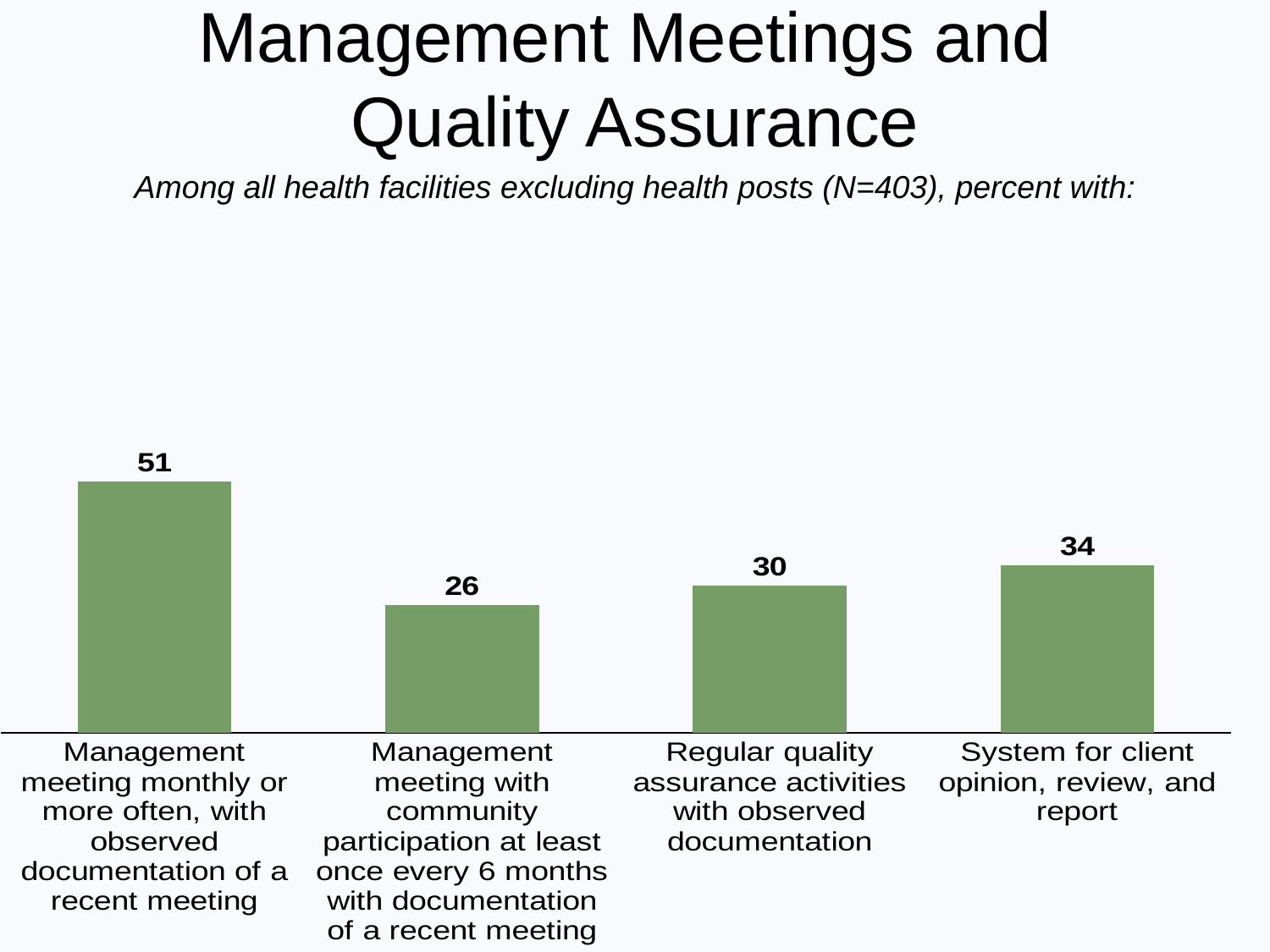

# Management Meetings and Quality Assurance
Among all health facilities excluding health posts (N=403), percent with:

### Chart

| Category | All basic client services |
|---|---|
| Management meeting monthly or more often, with observed documentation of a recent meeting | 51.0 |
| Management meeting with community participation at least once every 6 months with documentation of a recent meeting | 26.0 |
| Regular quality assurance activities with observed documentation | 30.0 |
| System for client opinion, review, and report | 34.0 |